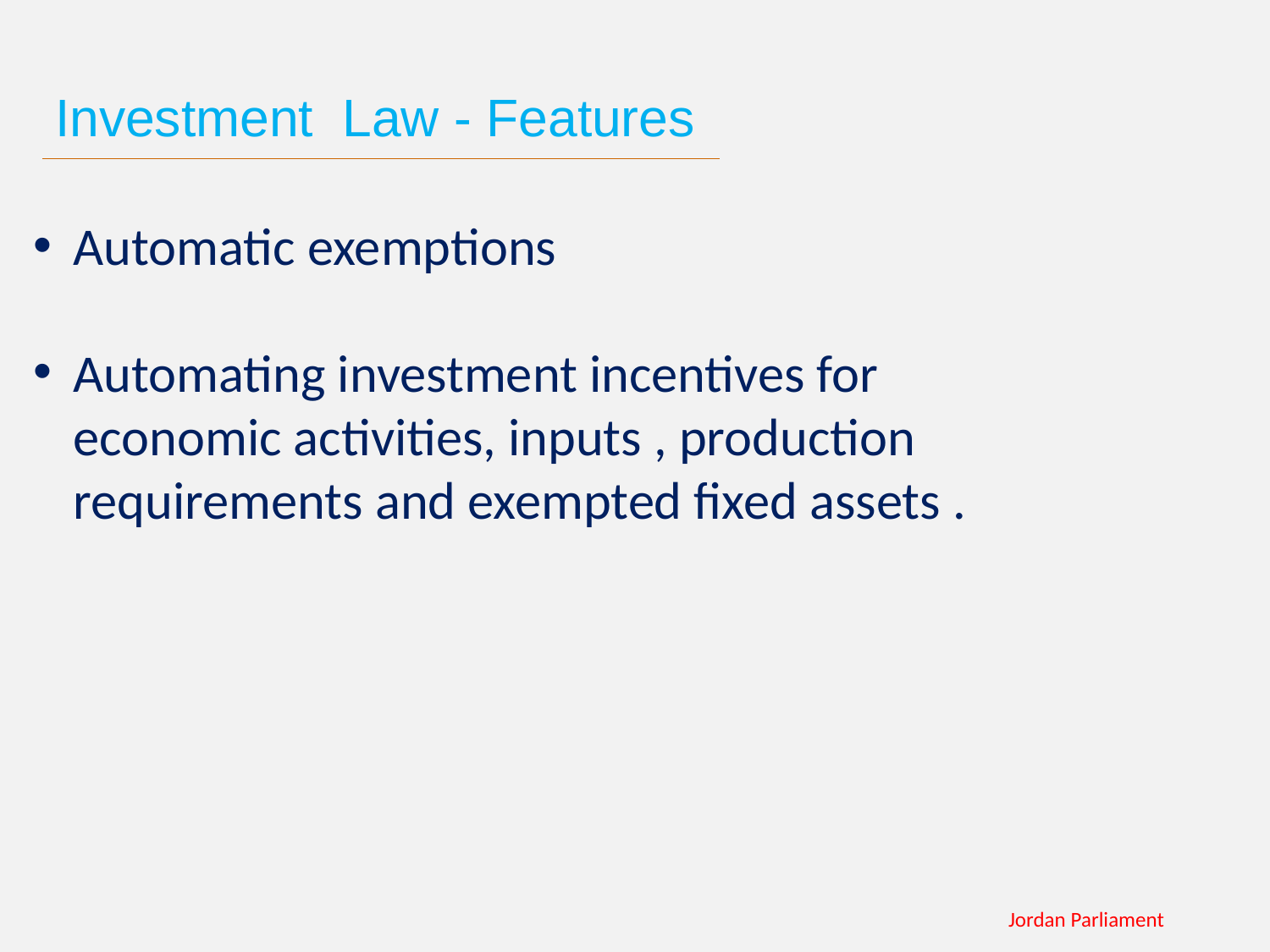

# Investment  Law - Features

Automatic exemptions

Automating investment incentives for economic activities, inputs , production requirements and exempted fixed assets .

Jordan Parliament